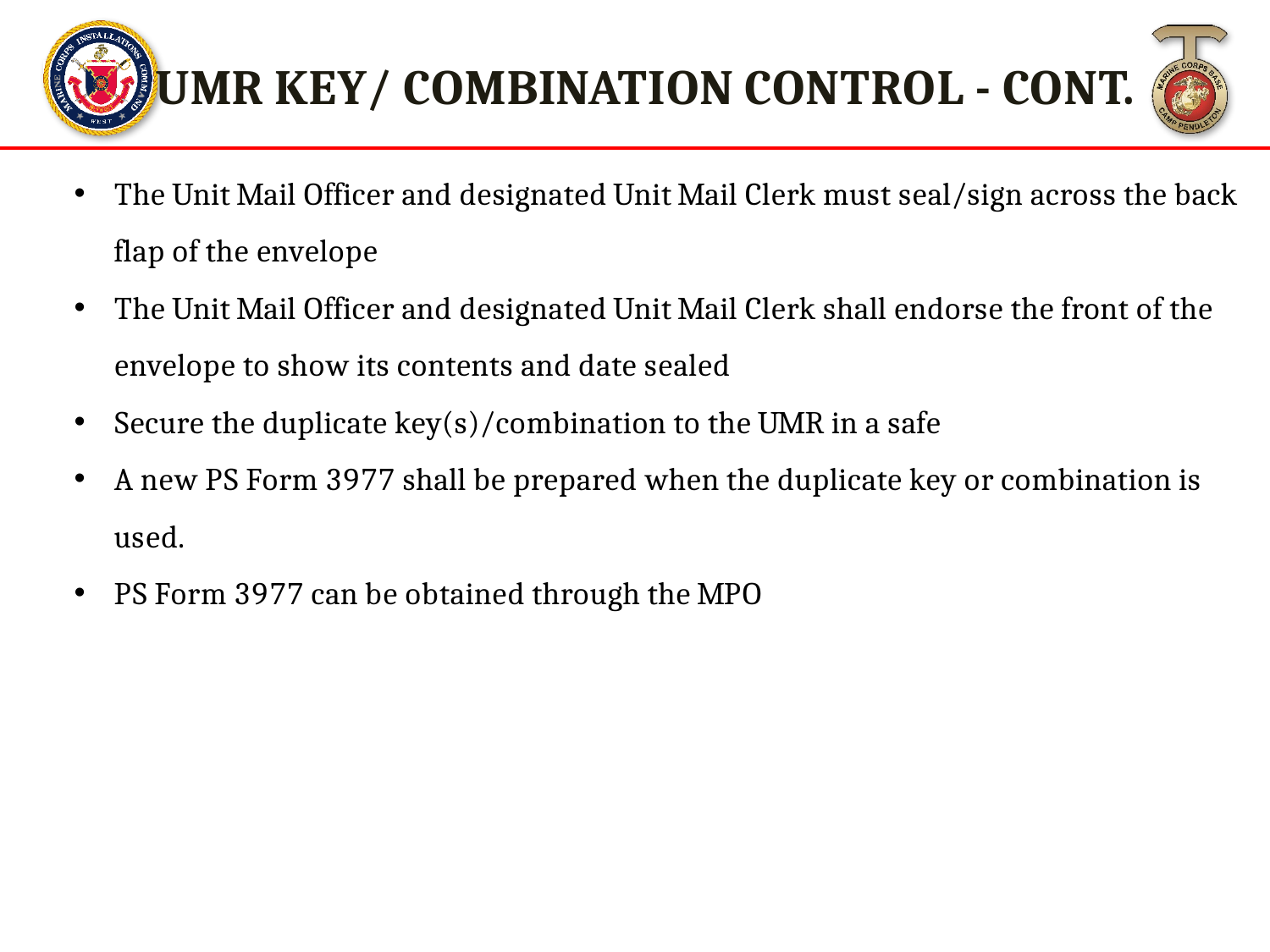

UMR KEY/ COMBINATION CONTROL - CONT.
The Unit Mail Officer and designated Unit Mail Clerk must seal/sign across the back flap of the envelope
The Unit Mail Officer and designated Unit Mail Clerk shall endorse the front of the envelope to show its contents and date sealed
Secure the duplicate key(s)/combination to the UMR in a safe
A new PS Form 3977 shall be prepared when the duplicate key or combination is used.
PS Form 3977 can be obtained through the MPO